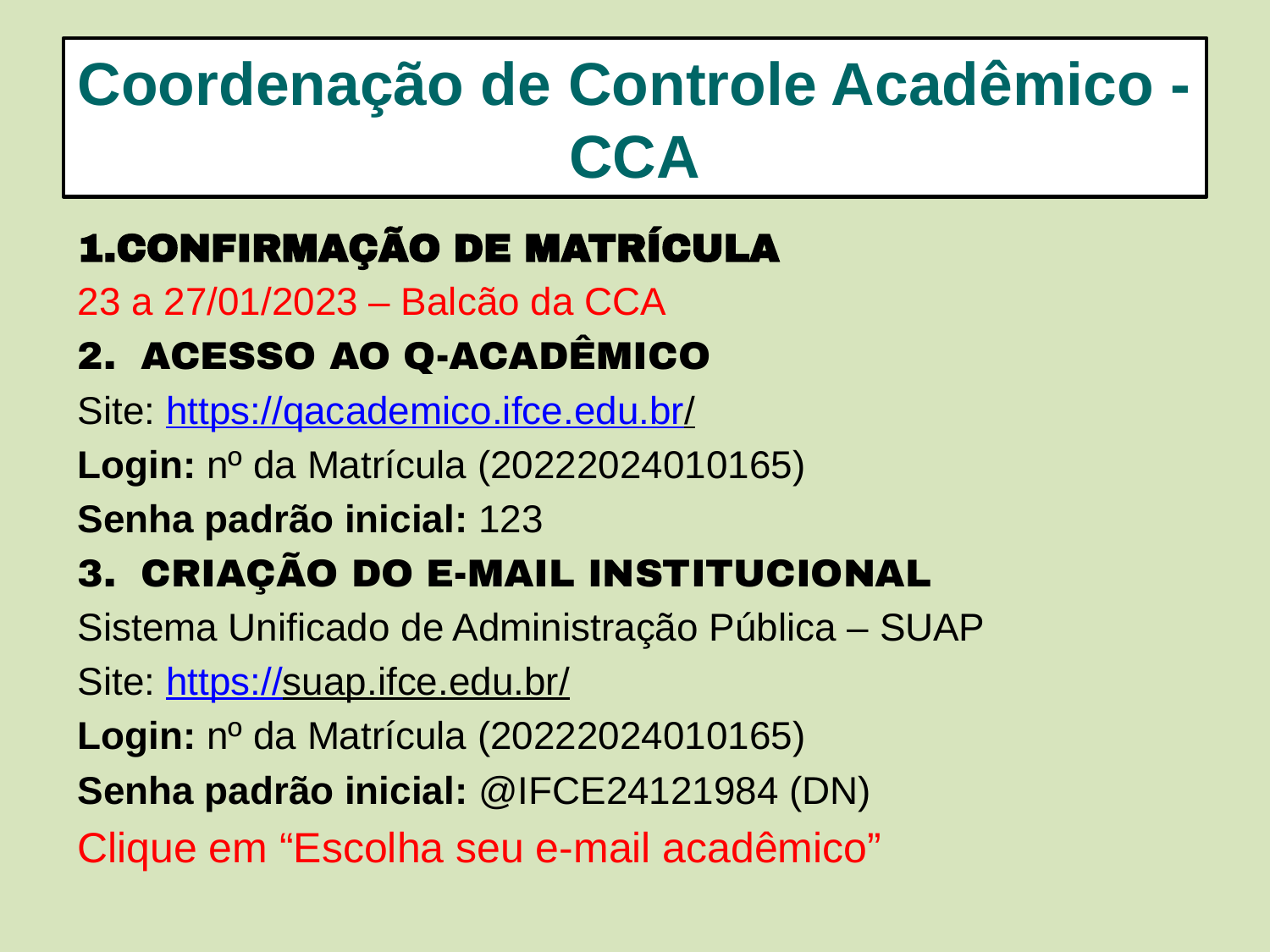

# Coordenação de Controle Acadêmico - CCA
CONFIRMAÇÃO DE MATRÍCULA
23 a 27/01/2023 – Balcão da CCA
ACESSO AO Q-ACADÊMICO
Site: https://qacademico.ifce.edu.br/
Login: nº da Matrícula (20222024010165)
Senha padrão inicial: 123
CRIAÇÃO DO E-MAIL INSTITUCIONAL
Sistema Unificado de Administração Pública – SUAP
Site: https://suap.ifce.edu.br/
Login: nº da Matrícula (20222024010165)
Senha padrão inicial: @IFCE24121984 (DN)
Clique em “Escolha seu e-mail acadêmico”